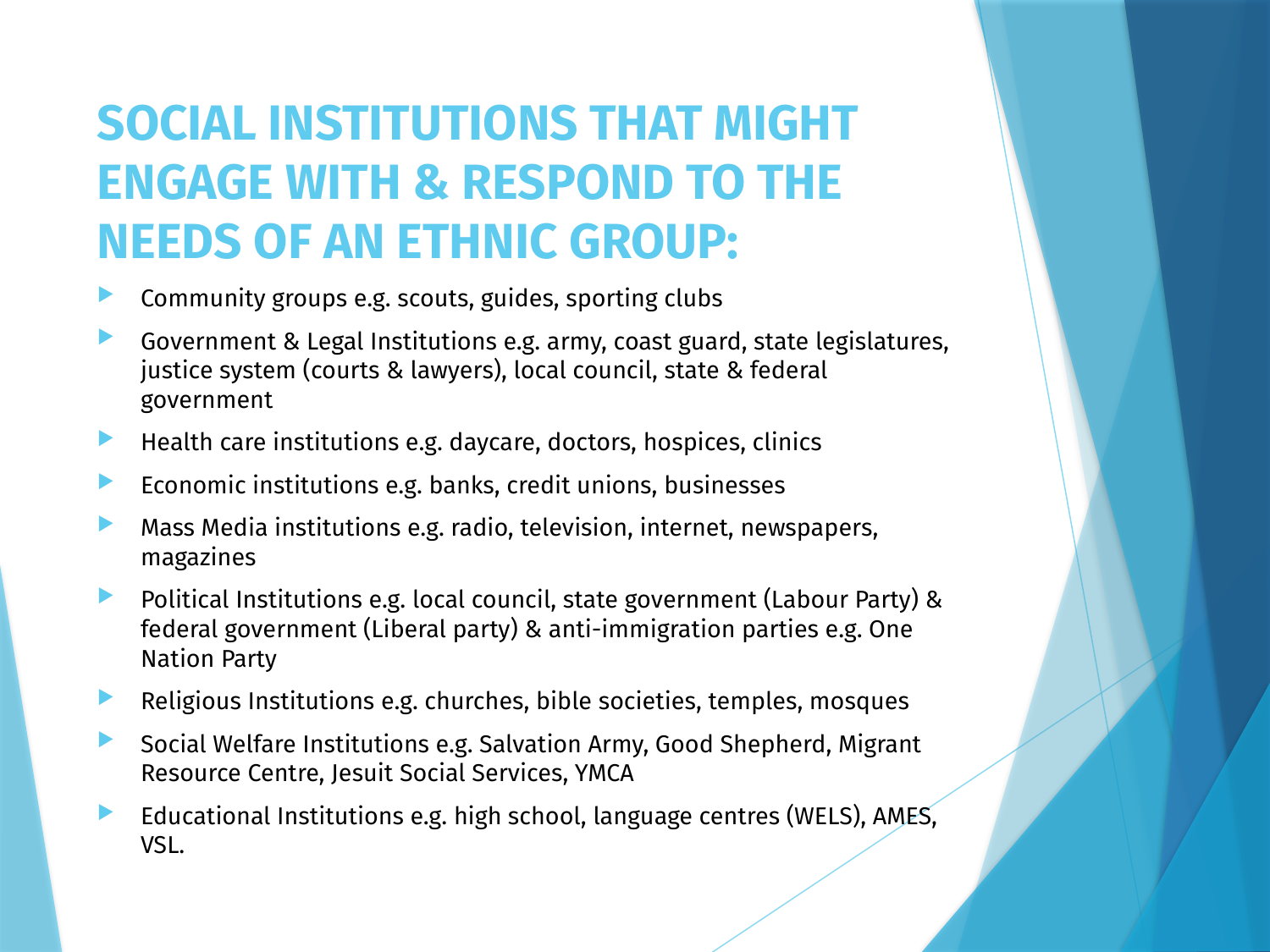

# SOCIAL INSTITUTIONS THAT MIGHT ENGAGE WITH & RESPOND TO THE NEEDS OF AN ETHNIC GROUP:
Community groups e.g. scouts, guides, sporting clubs
Government & Legal Institutions e.g. army, coast guard, state legislatures, justice system (courts & lawyers), local council, state & federal government
Health care institutions e.g. daycare, doctors, hospices, clinics
Economic institutions e.g. banks, credit unions, businesses
Mass Media institutions e.g. radio, television, internet, newspapers, magazines
Political Institutions e.g. local council, state government (Labour Party) & federal government (Liberal party) & anti-immigration parties e.g. One Nation Party
Religious Institutions e.g. churches, bible societies, temples, mosques
Social Welfare Institutions e.g. Salvation Army, Good Shepherd, Migrant Resource Centre, Jesuit Social Services, YMCA
Educational Institutions e.g. high school, language centres (WELS), AMES, VSL.